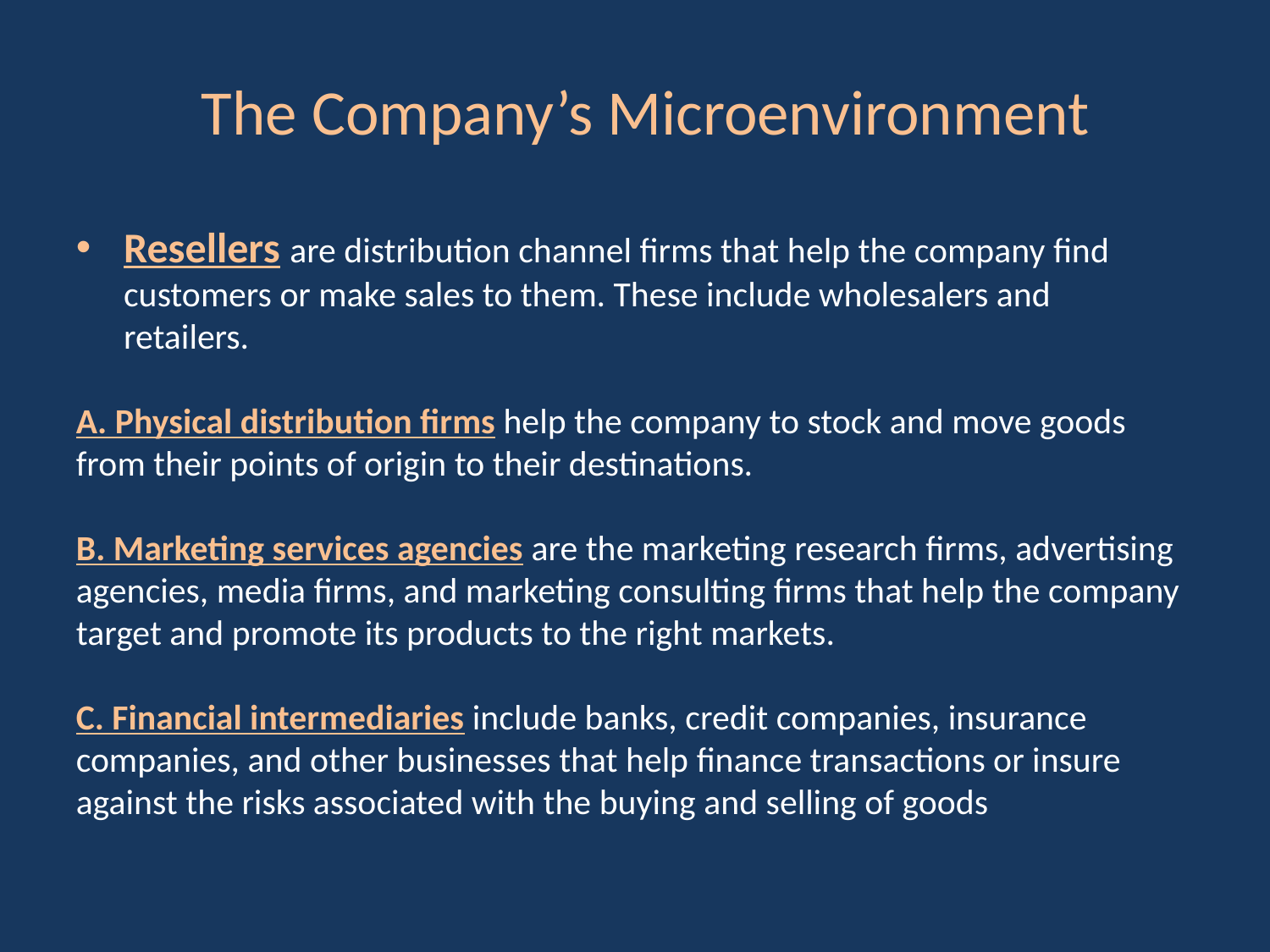

The Company’s Microenvironment
Resellers are distribution channel firms that help the company find customers or make sales to them. These include wholesalers and retailers.

A. Physical distribution firms help the company to stock and move goods from their points of origin to their destinations.

B. Marketing services agencies are the marketing research firms, advertising agencies, media firms, and marketing consulting firms that help the company target and promote its products to the right markets.

C. Financial intermediaries include banks, credit companies, insurance companies, and other businesses that help finance transactions or insure against the risks associated with the buying and selling of goods